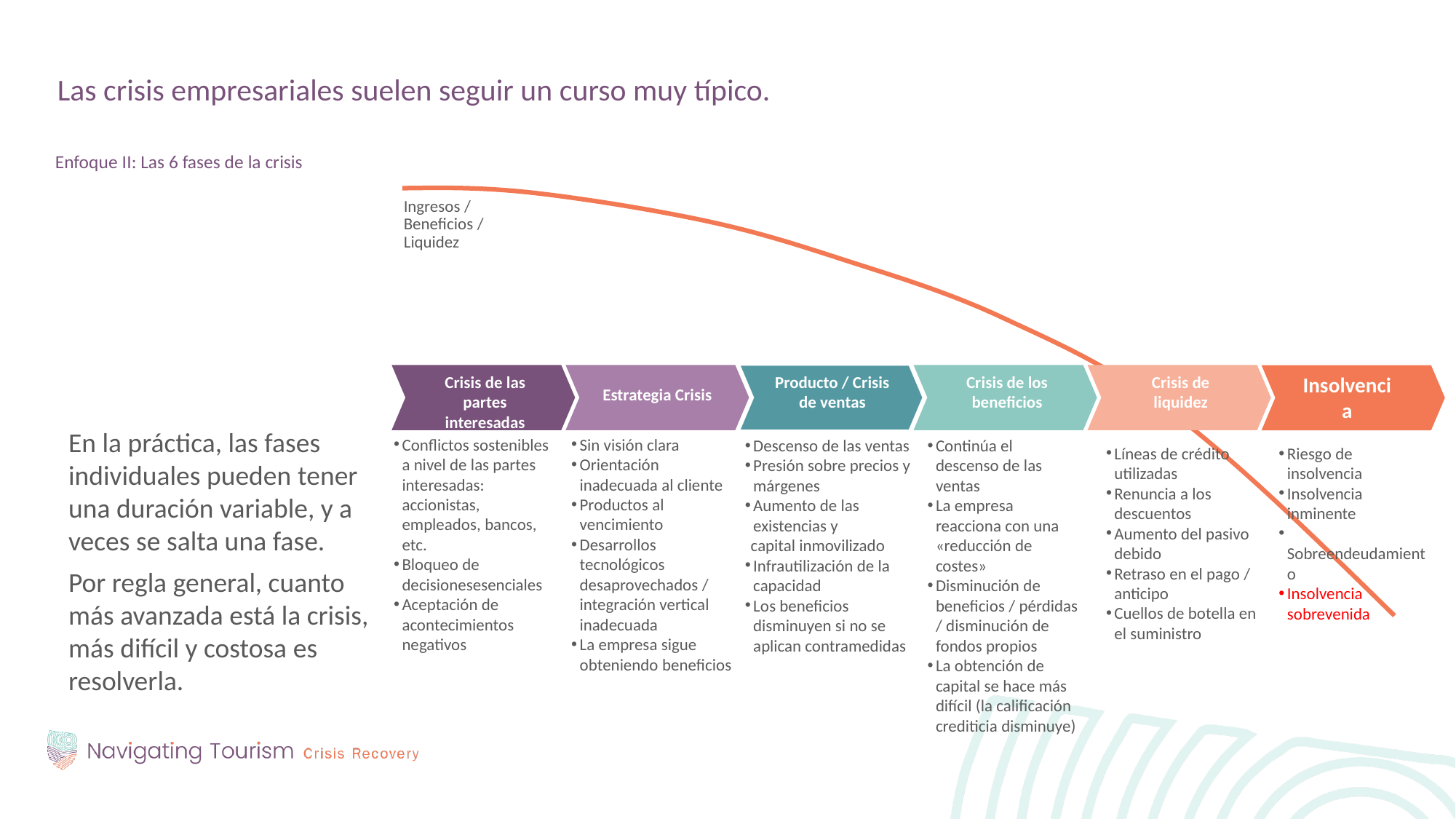

Las crisis empresariales suelen seguir un curso muy típico.
Enfoque II: Las 6 fases de la crisis

Ingresos / Beneficios / Liquidez
En la práctica, las fases individuales pueden tener una duración variable, y a veces se salta una fase.
Por regla general, cuanto más avanzada está la crisis, más difícil y costosa es resolverla.

Crisis de los beneficios
Crisis de liquidez
Crisis de las partes interesadas
Producto / Crisis de ventas

Estrategia Crisis
Insolvencia
Conflictos sostenibles a nivel de las partes interesadas: accionistas, empleados, bancos, etc.
Bloqueo de decisionesesenciales
Aceptación de acontecimientos negativos

Sin visión clara
Orientación inadecuada al cliente
Productos al vencimiento
Desarrollos tecnológicos desaprovechados / integración vertical inadecuada
La empresa sigue obteniendo beneficios

Descenso de las ventas
Presión sobre precios y márgenes
Aumento de las existencias y
  capital inmovilizado
Infrautilización de la capacidad
Los beneficios disminuyen si no se aplican contramedidas
Continúa el descenso de las ventas
La empresa reacciona con una «reducción de costes»
Disminución de beneficios / pérdidas / disminución de fondos propios
La obtención de capital se hace más difícil (la calificación crediticia disminuye)
Riesgo de insolvencia
Insolvencia inminente
 Sobreendeudamiento
Insolvencia sobrevenida
Líneas de crédito utilizadas
Renuncia a los descuentos
Aumento del pasivo debido
Retraso en el pago / anticipo
Cuellos de botella en el suministro